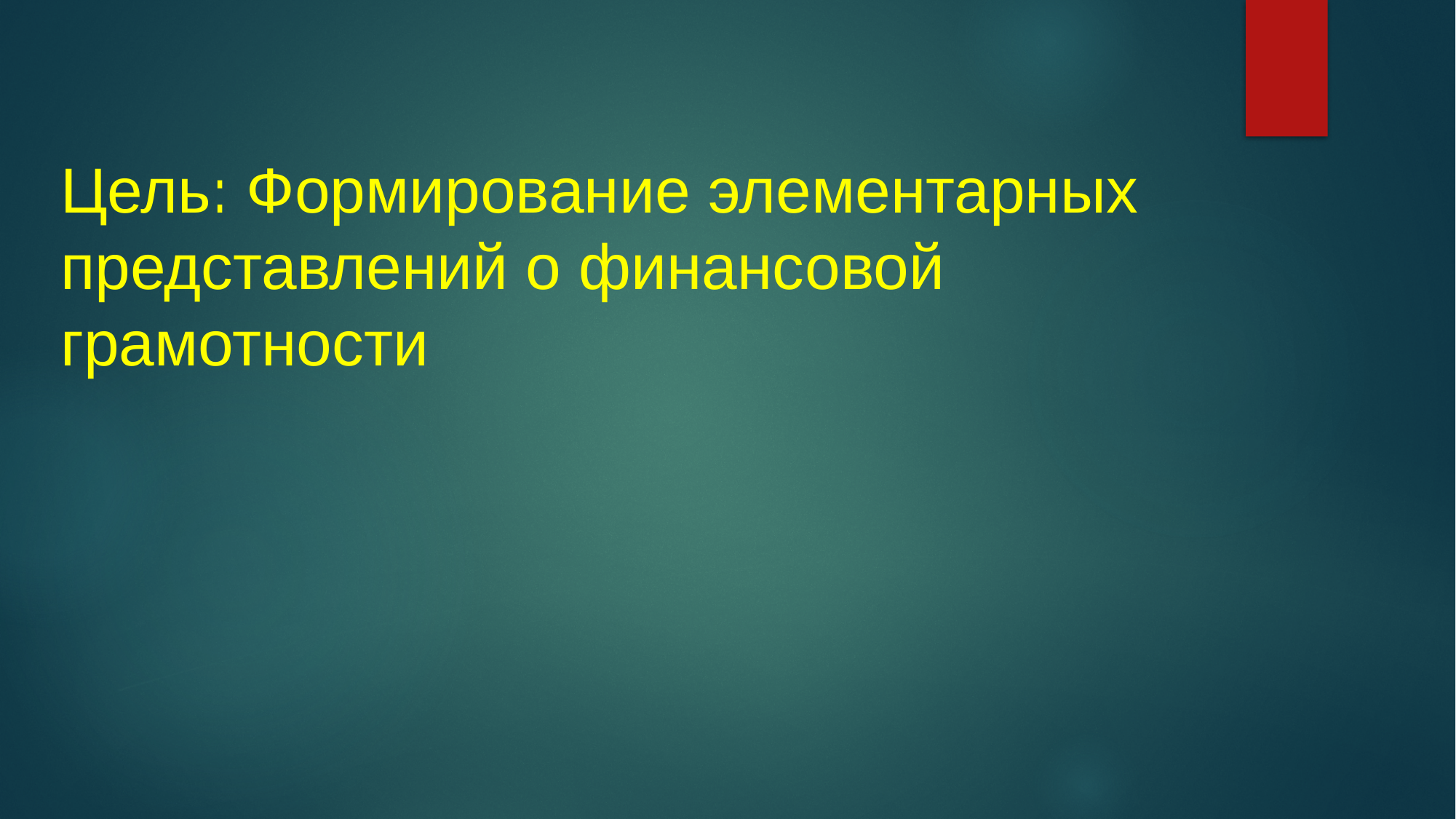

# Цель: Формирование элементарных представлений о финансовой грамотности